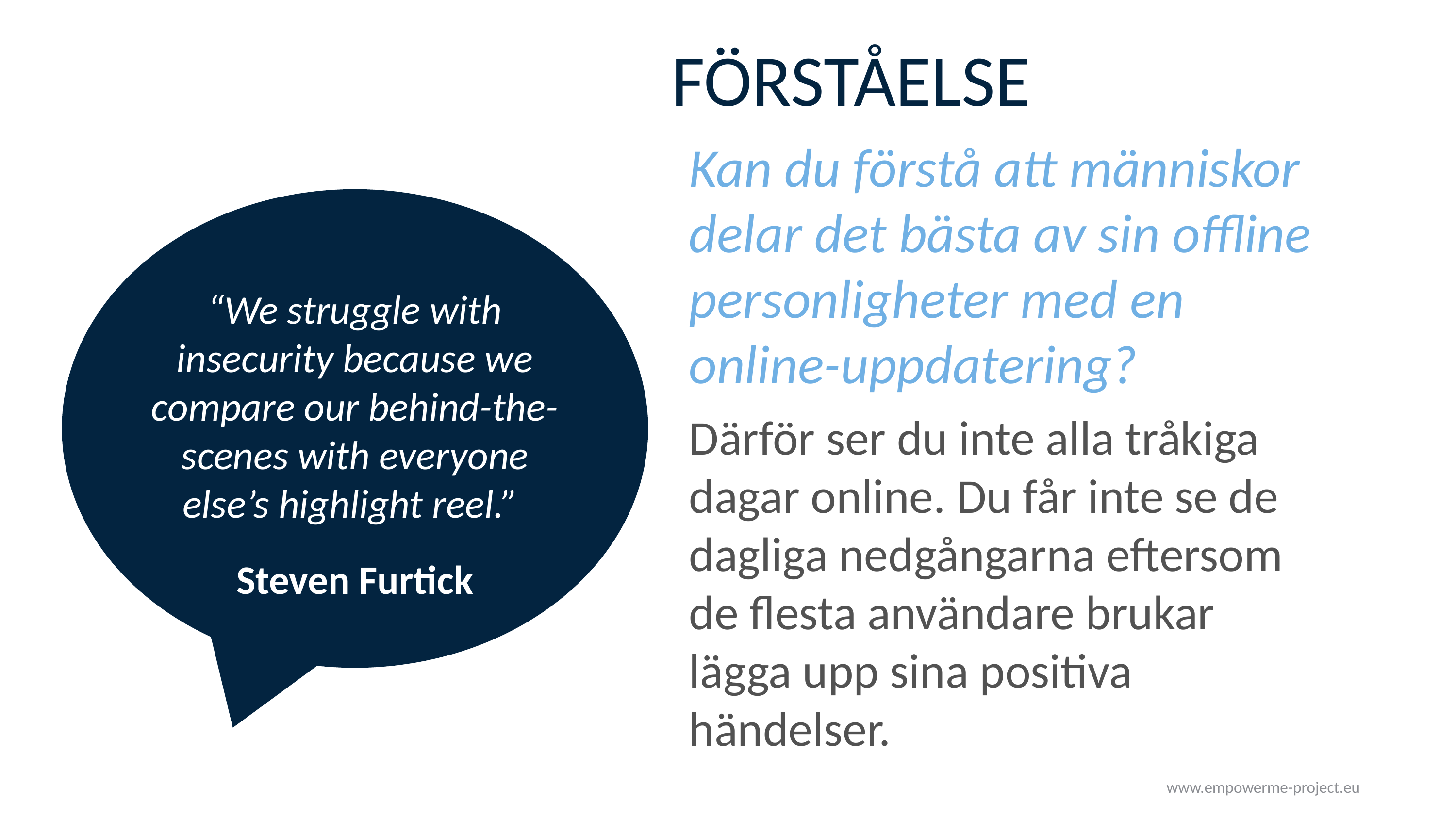

# FÖRSTÅELSE
Kan du förstå att människor delar det bästa av sin offline personligheter med en online-uppdatering?
Därför ser du inte alla tråkiga dagar online. Du får inte se de dagliga nedgångarna eftersom de flesta användare brukar lägga upp sina positiva händelser.

“We struggle with insecurity because we compare our behind-the-scenes with everyone else’s highlight reel.”

Steven Furtick

www.empowerme-project.eu